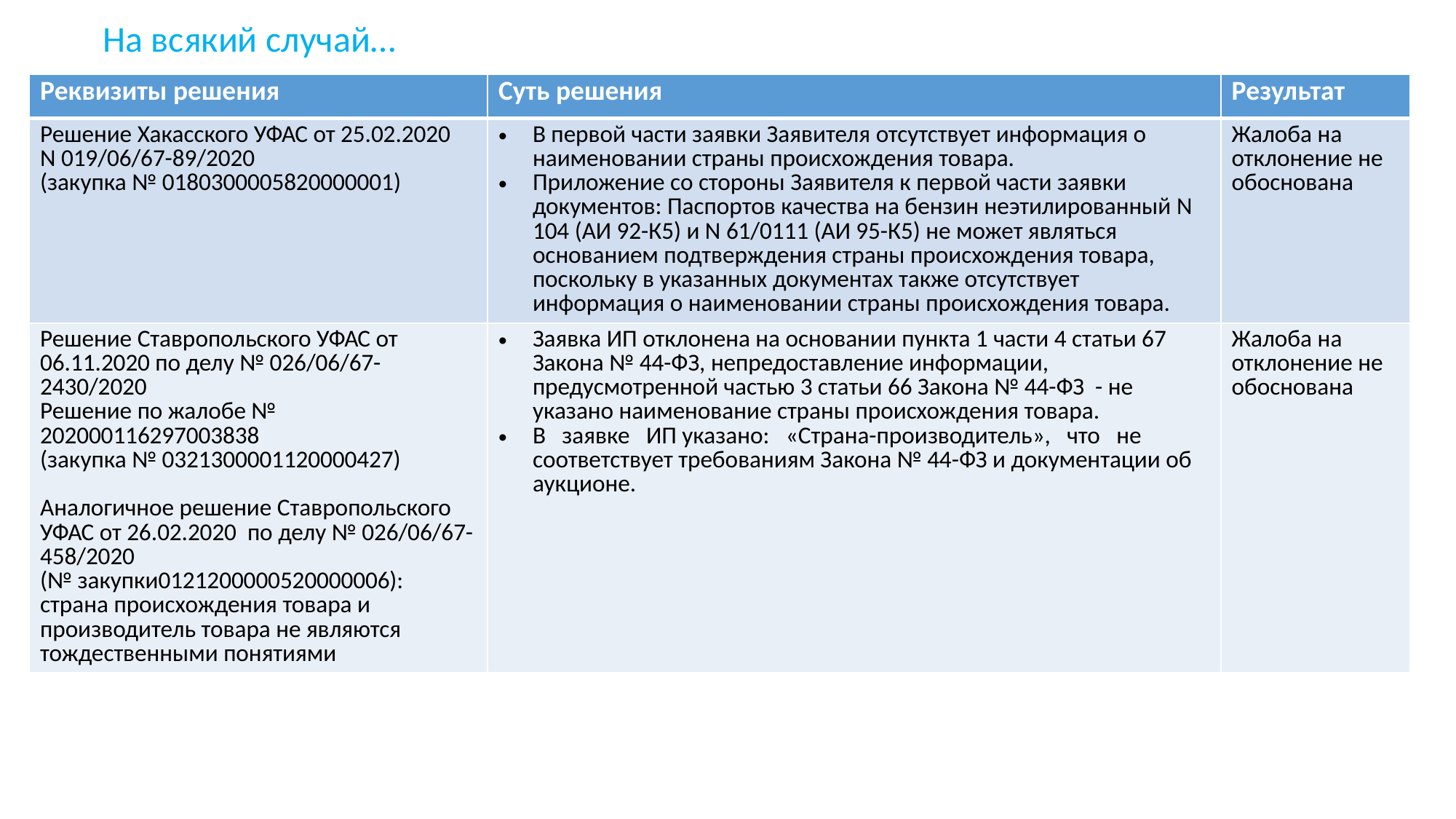

# На всякий случай…
| Реквизиты решения | Суть решения | Результат |
| --- | --- | --- |
| Решение Хакасского УФАС от 25.02.2020 N 019/06/67-89/2020 (закупка № 0180300005820000001) | В первой части заявки Заявителя отсутствует информация о наименовании страны происхождения товара. Приложение со стороны Заявителя к первой части заявки документов: Паспортов качества на бензин неэтилированный N 104 (АИ 92-К5) и N 61/0111 (АИ 95-К5) не может являться основанием подтверждения страны происхождения товара, поскольку в указанных документах также отсутствует информация о наименовании страны происхождения товара. | Жалоба на отклонение не обоснована |
| Решение Ставропольского УФАС от 06.11.2020 по делу № 026/06/67-2430/2020 Решение по жалобе № 202000116297003838 (закупка № 0321300001120000427) Аналогичное решение Ставропольского УФАС от 26.02.2020 по делу № 026/06/67-458/2020 (№ закупки0121200000520000006): страна происхождения товара и производитель товара не являются тождественными понятиями | Заявка ИП отклонена на основании пункта 1 части 4 статьи 67 Закона № 44-ФЗ, непредоставление информации, предусмотренной частью 3 статьи 66 Закона № 44-ФЗ - не указано наименование страны происхождения товара. В заявке ИП указано: «Страна-производитель», что не соответствует требованиям Закона № 44-ФЗ и документации об аукционе. | Жалоба на отклонение не обоснована |